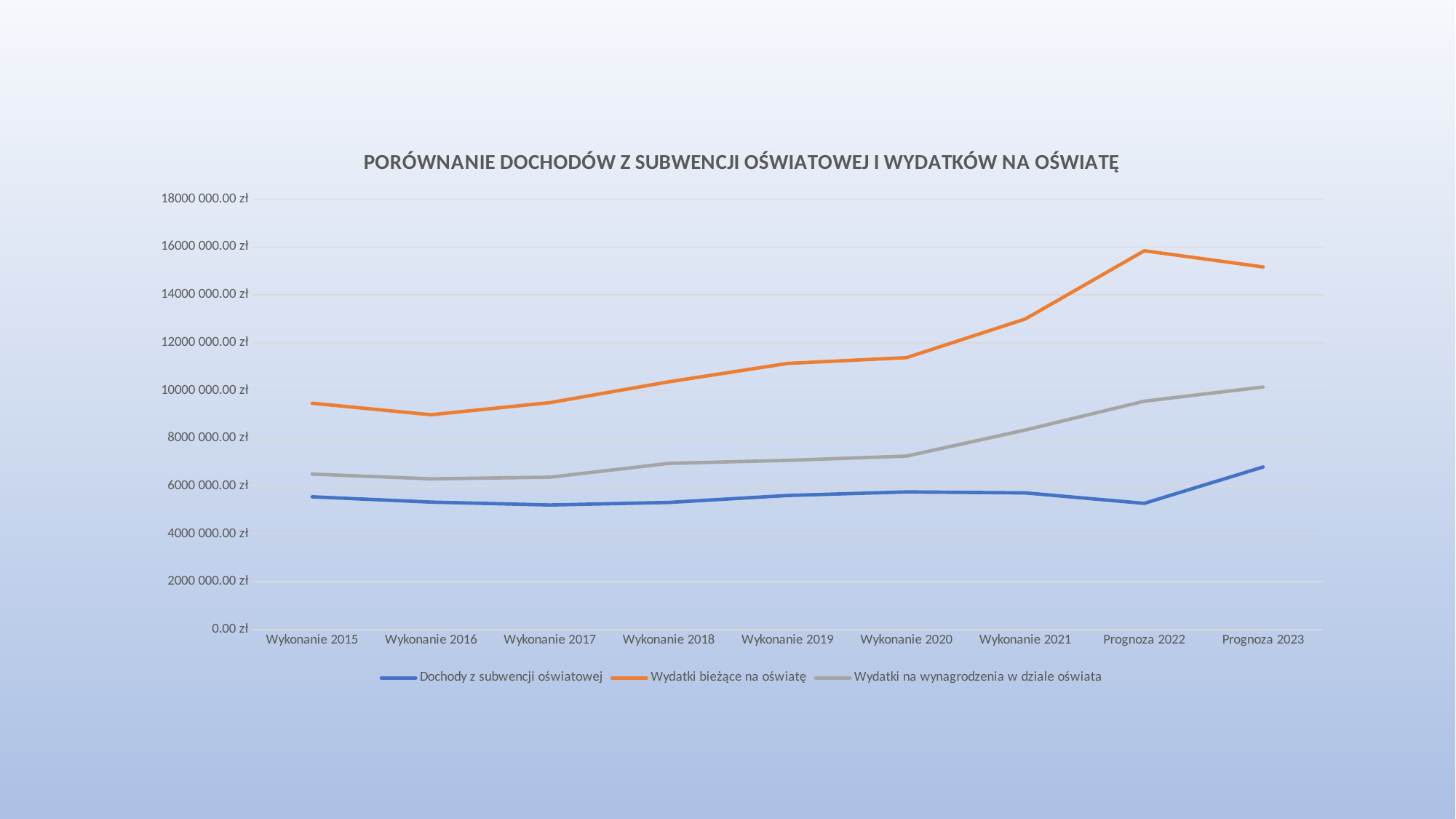

### Chart: PORÓWNANIE DOCHODÓW Z SUBWENCJI OŚWIATOWEJ I WYDATKÓW NA OŚWIATĘ

| Category | Dochody z subwencji oświatowej | Wydatki bieżące na oświatę | Wydatki na wynagrodzenia w dziale oświata |
|---|---|---|---|
| Wykonanie 2015 | 5554103.0 | 9470988.96 | 6503884.79 |
| Wykonanie 2016 | 5333956.0 | 8986608.27 | 6305609.87 |
| Wykonanie 2017 | 5212068.0 | 9494745.72 | 6374797.98 |
| Wykonanie 2018 | 5318153.0 | 10364583.52 | 6953978.16 |
| Wykonanie 2019 | 5610893.0 | 11135456.53 | 7079634.92 |
| Wykonanie 2020 | 5760007.0 | 11375184.12 | 7257841.08 |
| Wykonanie 2021 | 5718909.0 | 12994644.18 | 8348121.79 |
| Prognoza 2022 | 5280949.0 | 15845432.95 | 9554010.08 |
| Prognoza 2023 | 6802982.0 | 15169640.75 | 10147100.0 |